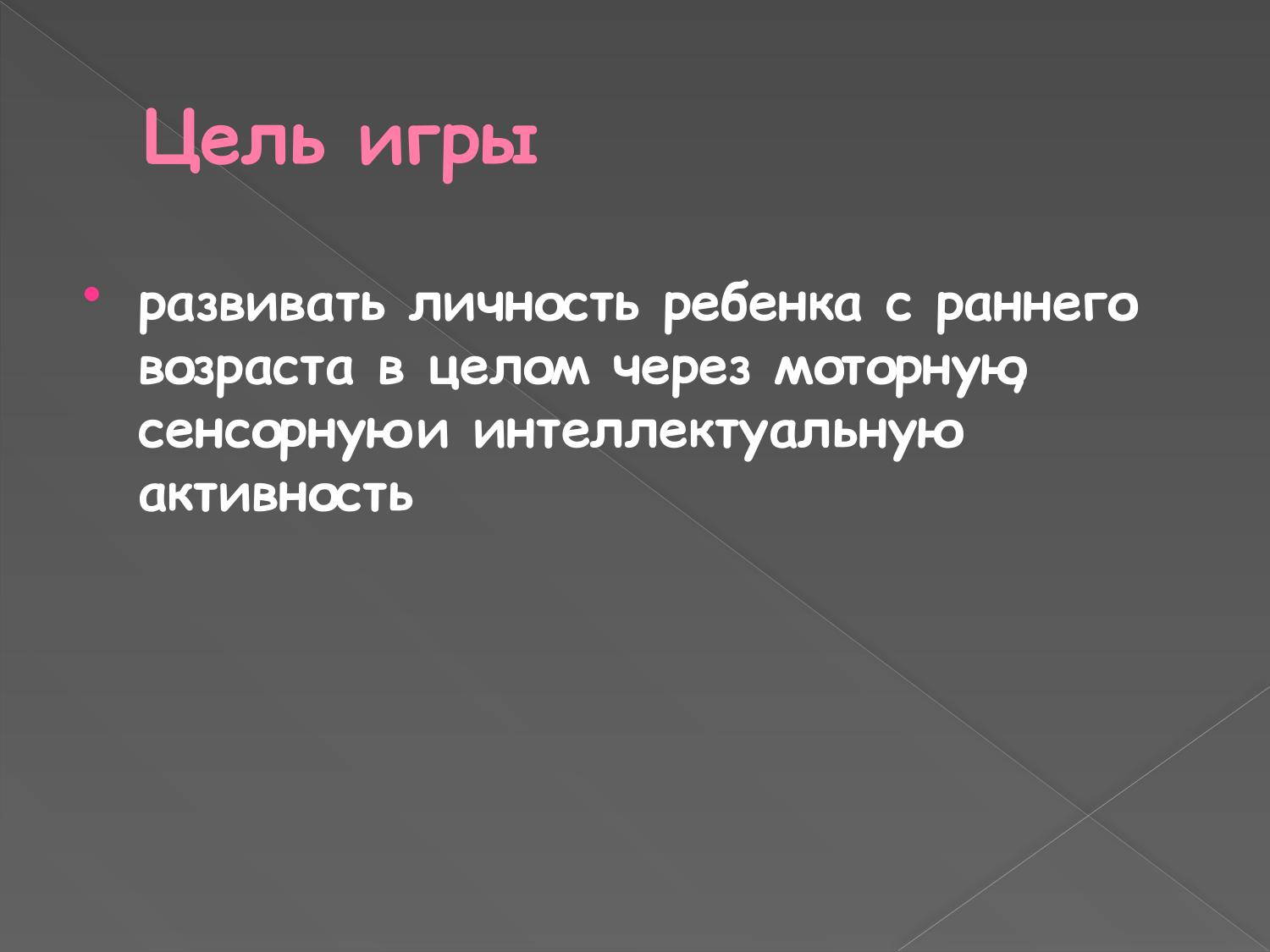

# Цель игры
развивать личность ребенка с раннего возраста в целом через моторную, сенсорную и интеллектуальную активность